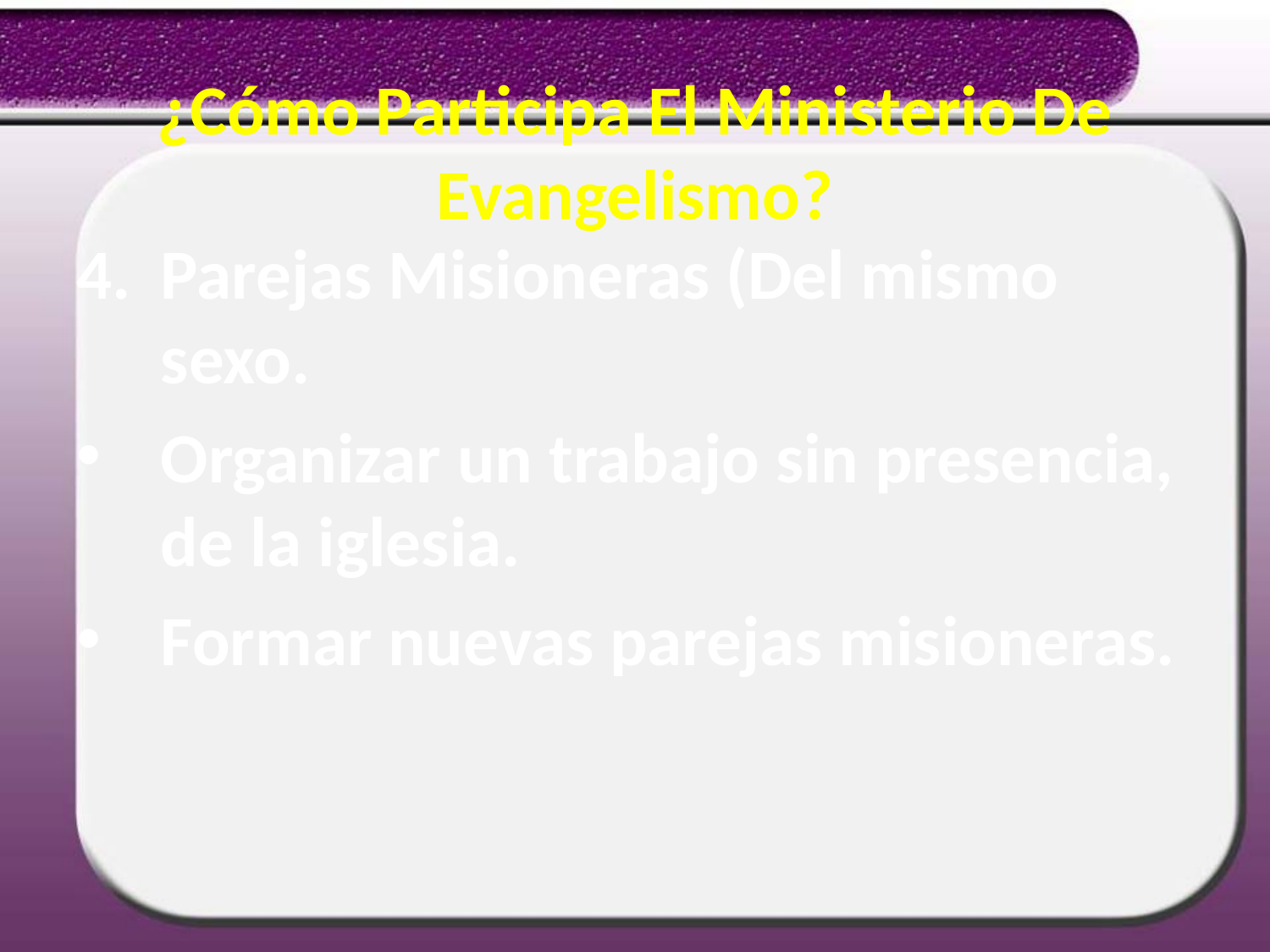

# ¿Cómo Participa El Ministerio De Evangelismo?
Parejas Misioneras (Del mismo sexo.
Organizar un trabajo sin presencia, de la iglesia.
Formar nuevas parejas misioneras.